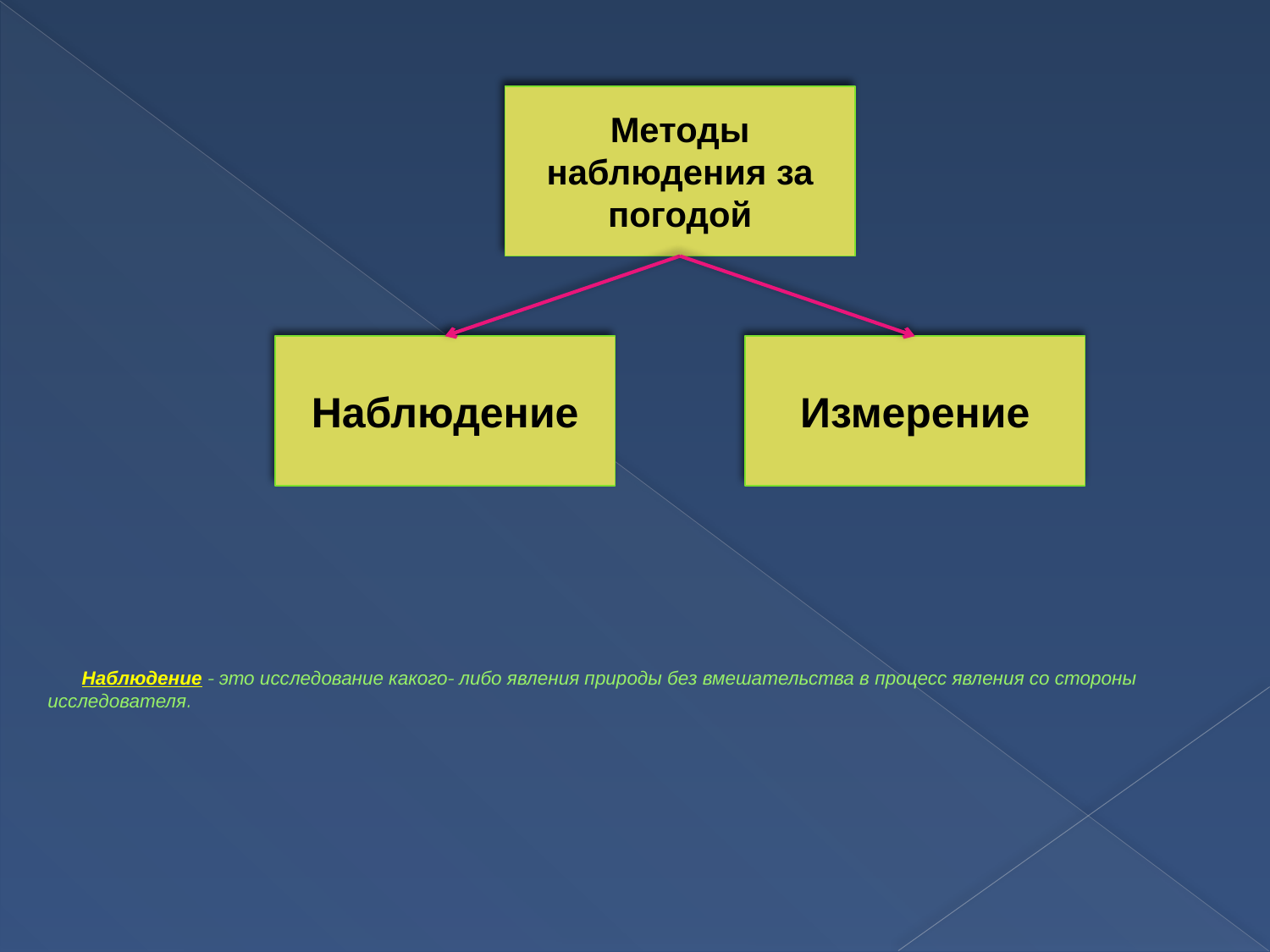

Методы наблюдения за погодой
Наблюдение
Измерение
# Наблюдение - это исследование какого- либо явления природы без вмешательства в процесс явления со стороны исследователя.